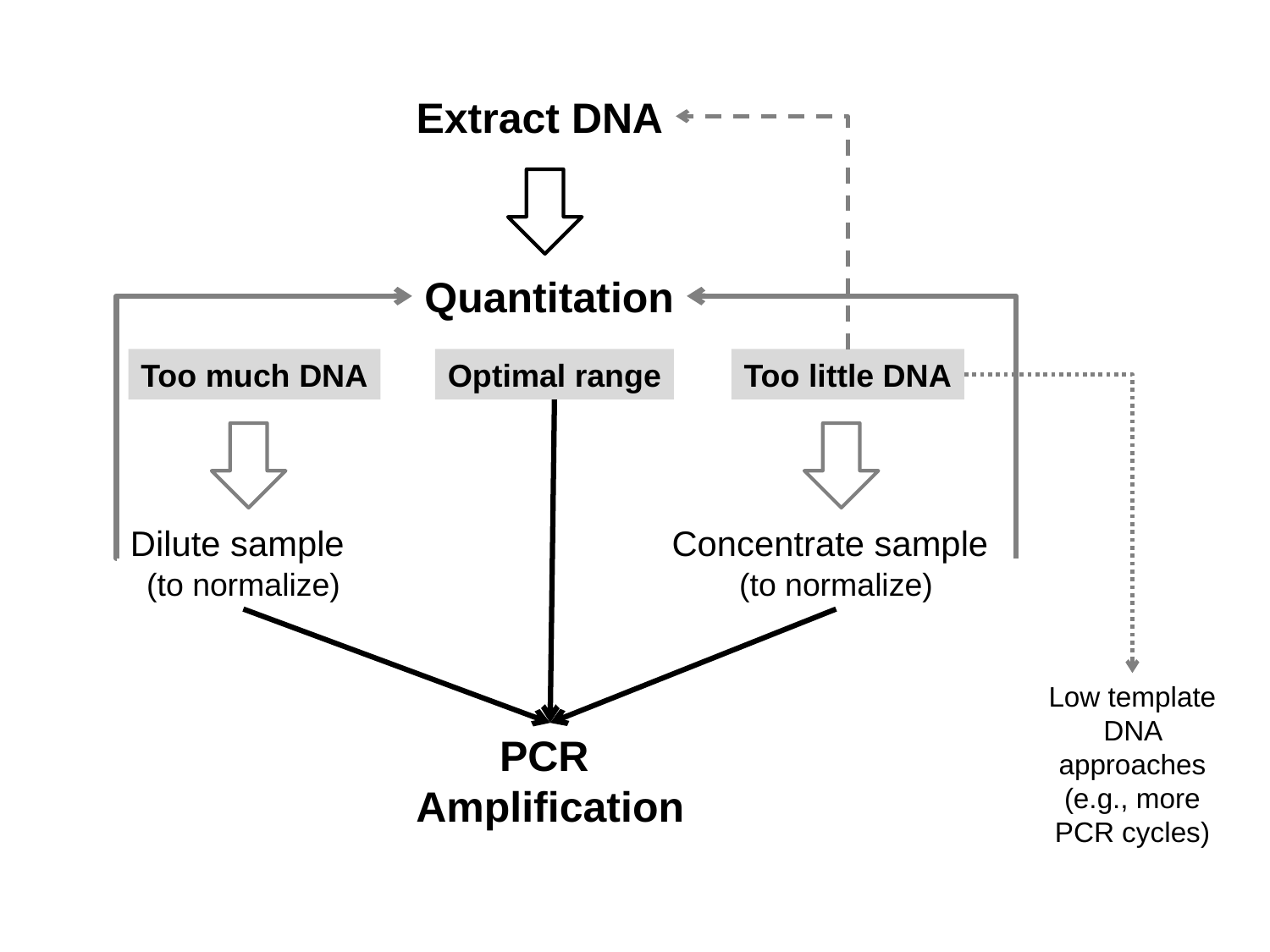

Extract DNA

Quantitation
Too much DNA
Optimal range
Too little DNA

Dilute sample
(to normalize)
Concentrate sample
(to normalize)
Low template DNA approaches (e.g., more PCR cycles)
PCR
Amplification